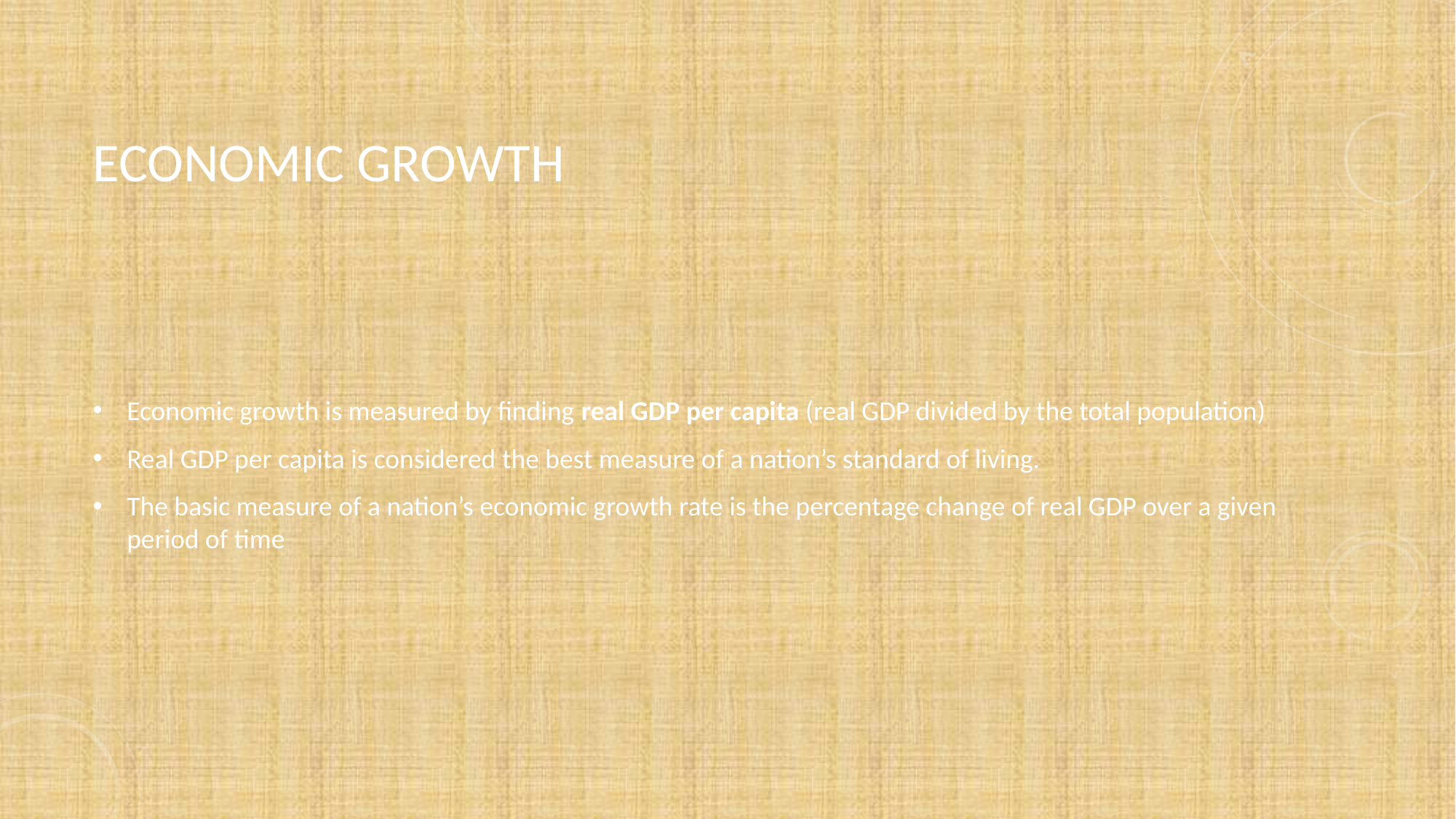

# Economic Growth
Economic growth is measured by finding real GDP per capita (real GDP divided by the total population)
Real GDP per capita is considered the best measure of a nation’s standard of living.
The basic measure of a nation’s economic growth rate is the percentage change of real GDP over a given period of time